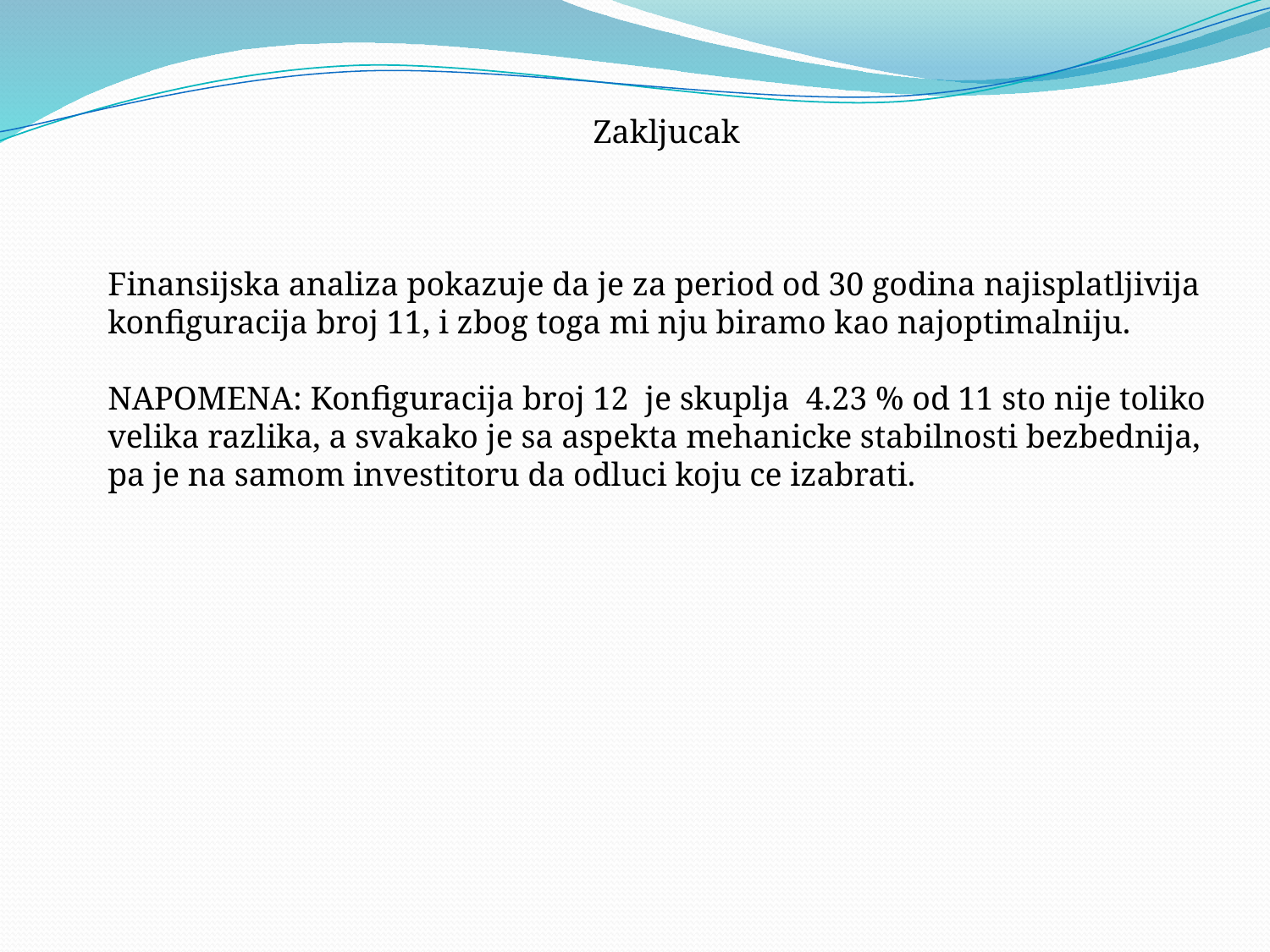

Zakljucak

Finansijska analiza pokazuje da je za period od 30 godina najisplatljivija konfiguracija broj 11, i zbog toga mi nju biramo kao najoptimalniju.

NAPOMENA: Konfiguracija broj 12  je skuplja  4.23 % od 11 sto nije toliko velika razlika, a svakako je sa aspekta mehanicke stabilnosti bezbednija, pa je na samom investitoru da odluci koju ce izabrati.